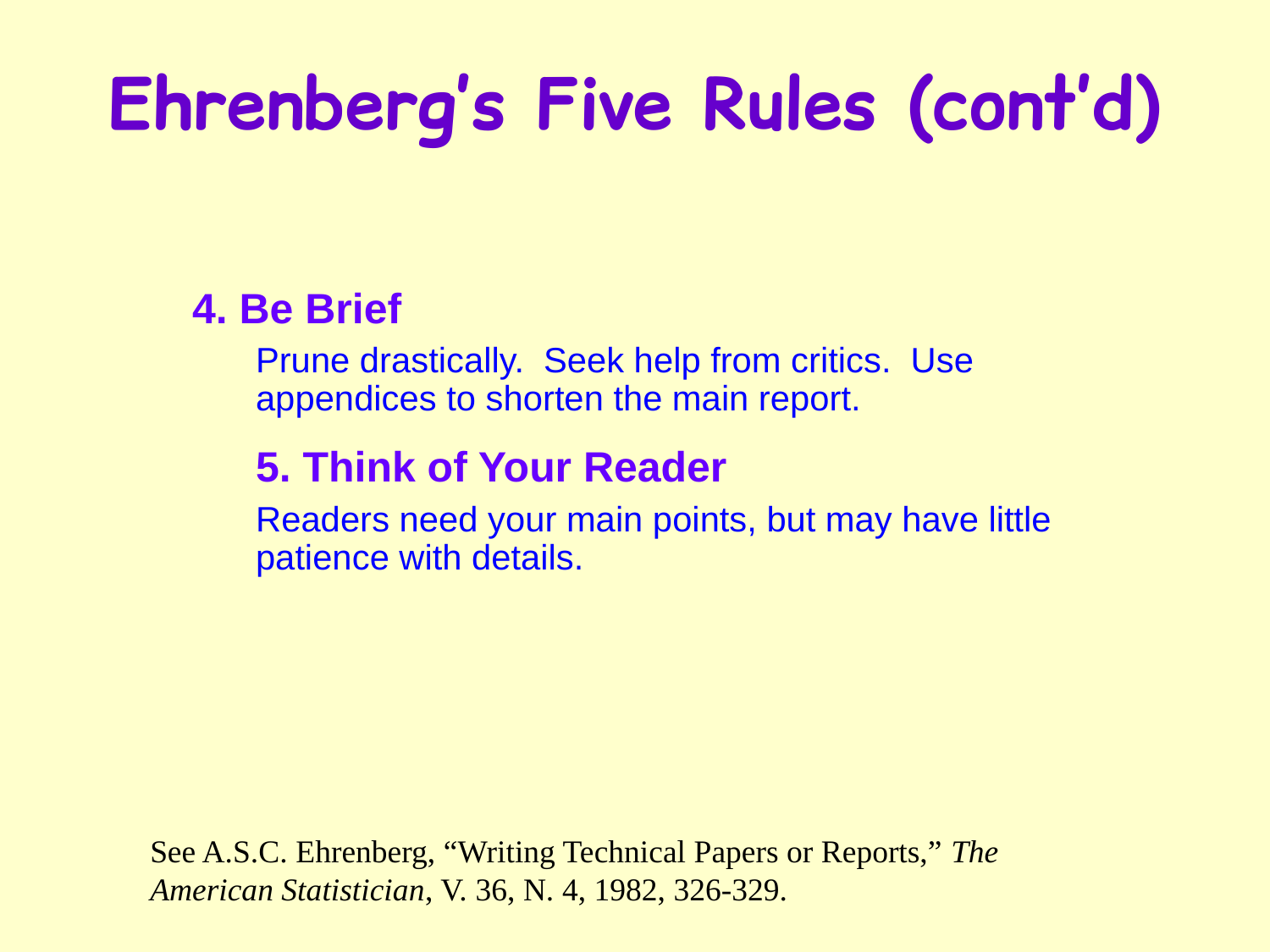

# Ehrenberg’s Five Rules (cont’d)
4. Be Brief
Prune drastically.  Seek help from critics.  Use appendices to shorten the main report.
5. Think of Your Reader
Readers need your main points, but may have little patience with details.
See A.S.C. Ehrenberg, “Writing Technical Papers or Reports,” The American Statistician, V. 36, N. 4, 1982, 326-329.